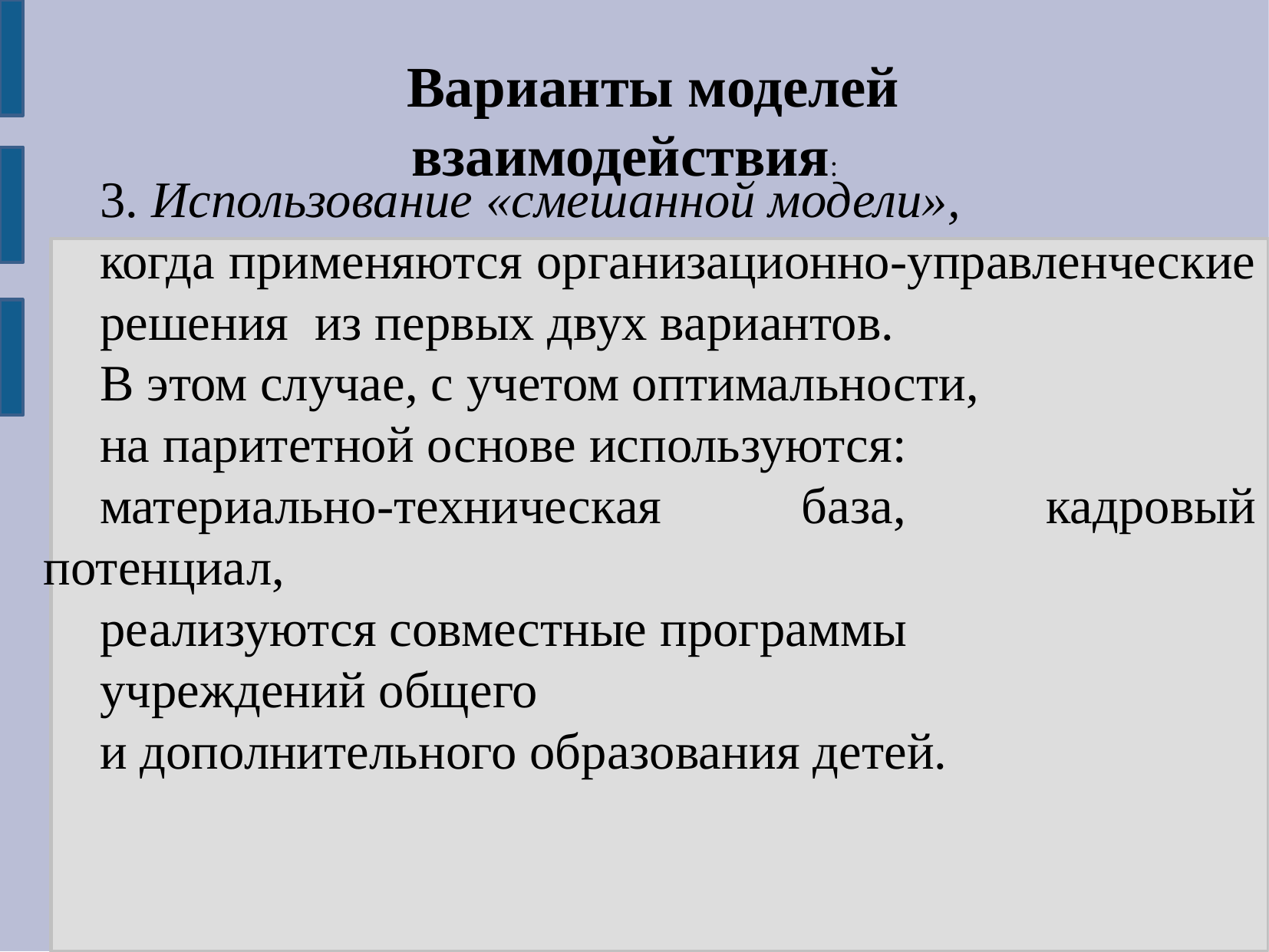

Варианты моделей взаимодействия:
3. Использование «смешанной модели»,
когда применяются организационно-управленческие
решения  из первых двух вариантов.
В этом случае, с учетом оптимальности,
на паритетной основе используются:
материально-техническая база, кадровый потенциал,
реализуются совместные программы
учреждений общего
и дополнительного образования детей.